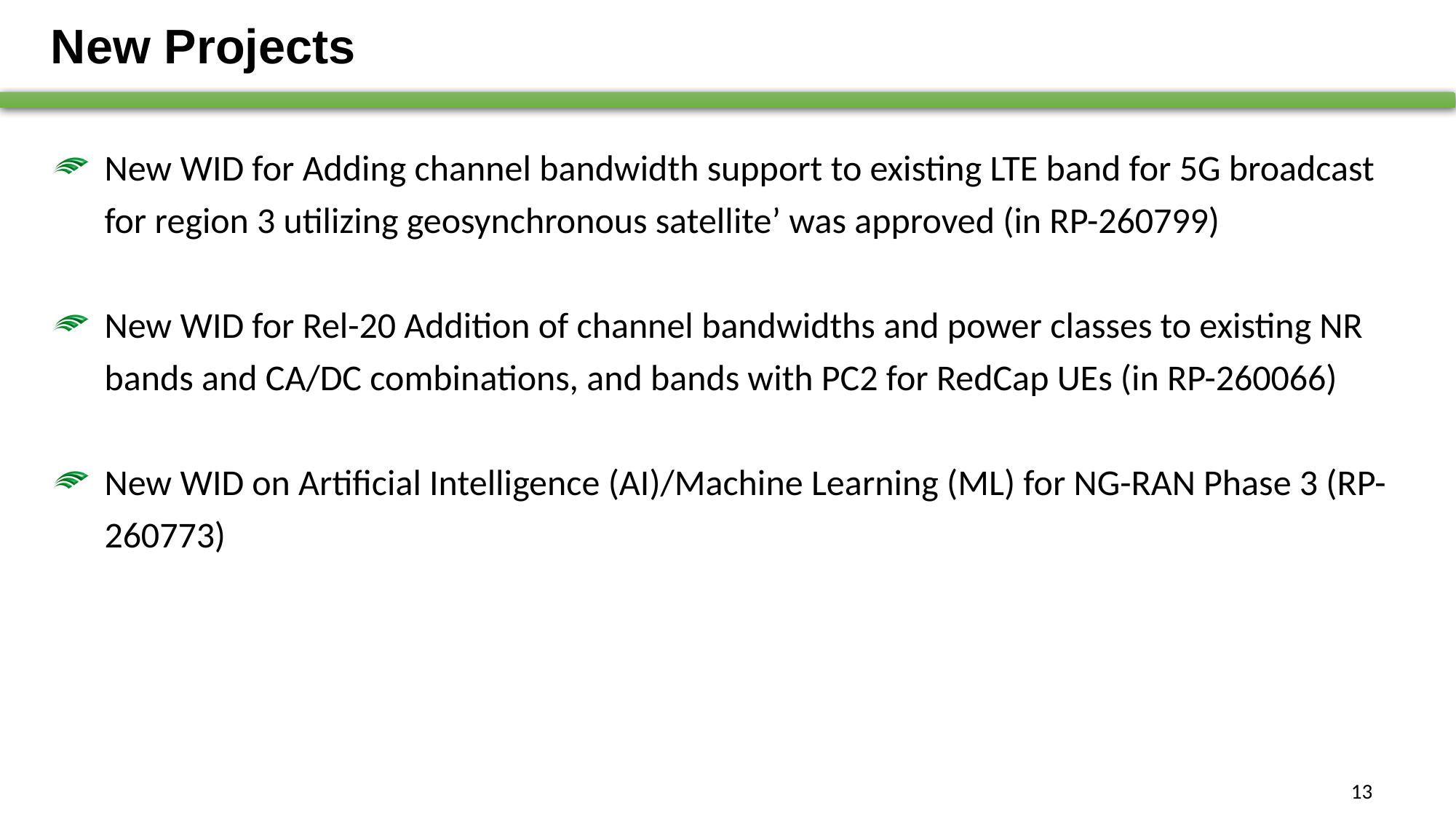

# New Projects
New WID for Adding channel bandwidth support to existing LTE band for 5G broadcast for region 3 utilizing geosynchronous satellite’ was approved (in RP-260799)

New WID for Rel-20 Addition of channel bandwidths and power classes to existing NR bands and CA/DC combinations, and bands with PC2 for RedCap UEs (in RP-260066)

New WID on Artificial Intelligence (AI)/Machine Learning (ML) for NG-RAN Phase 3 (RP-260773)